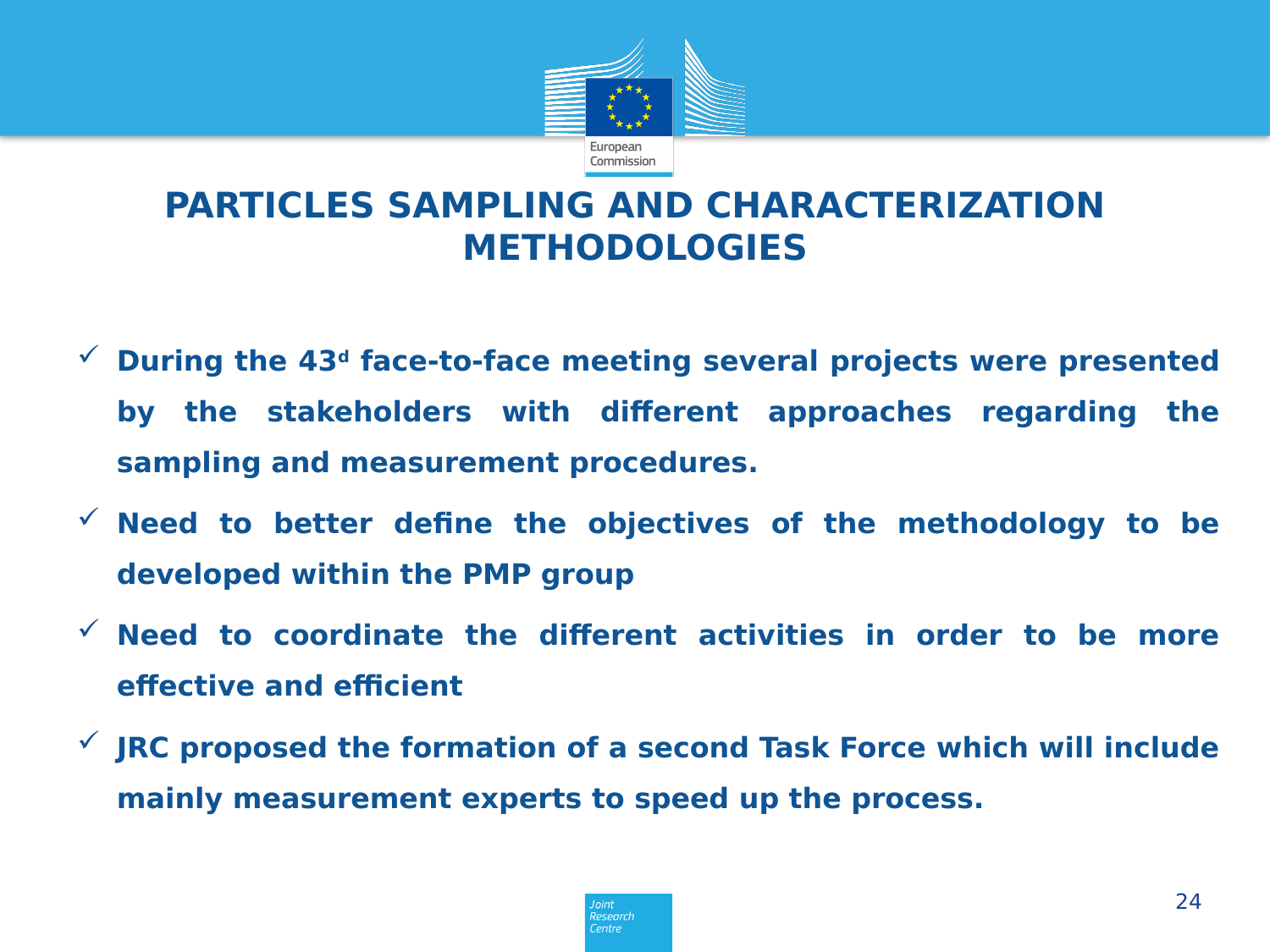

PARTICLES SAMPLING AND CHARACTERIZATION METHODOLOGIES
During the 43d face-to-face meeting several projects were presented by the stakeholders with different approaches regarding the sampling and measurement procedures.
Need to better define the objectives of the methodology to be developed within the PMP group
Need to coordinate the different activities in order to be more effective and efficient
JRC proposed the formation of a second Task Force which will include mainly measurement experts to speed up the process.